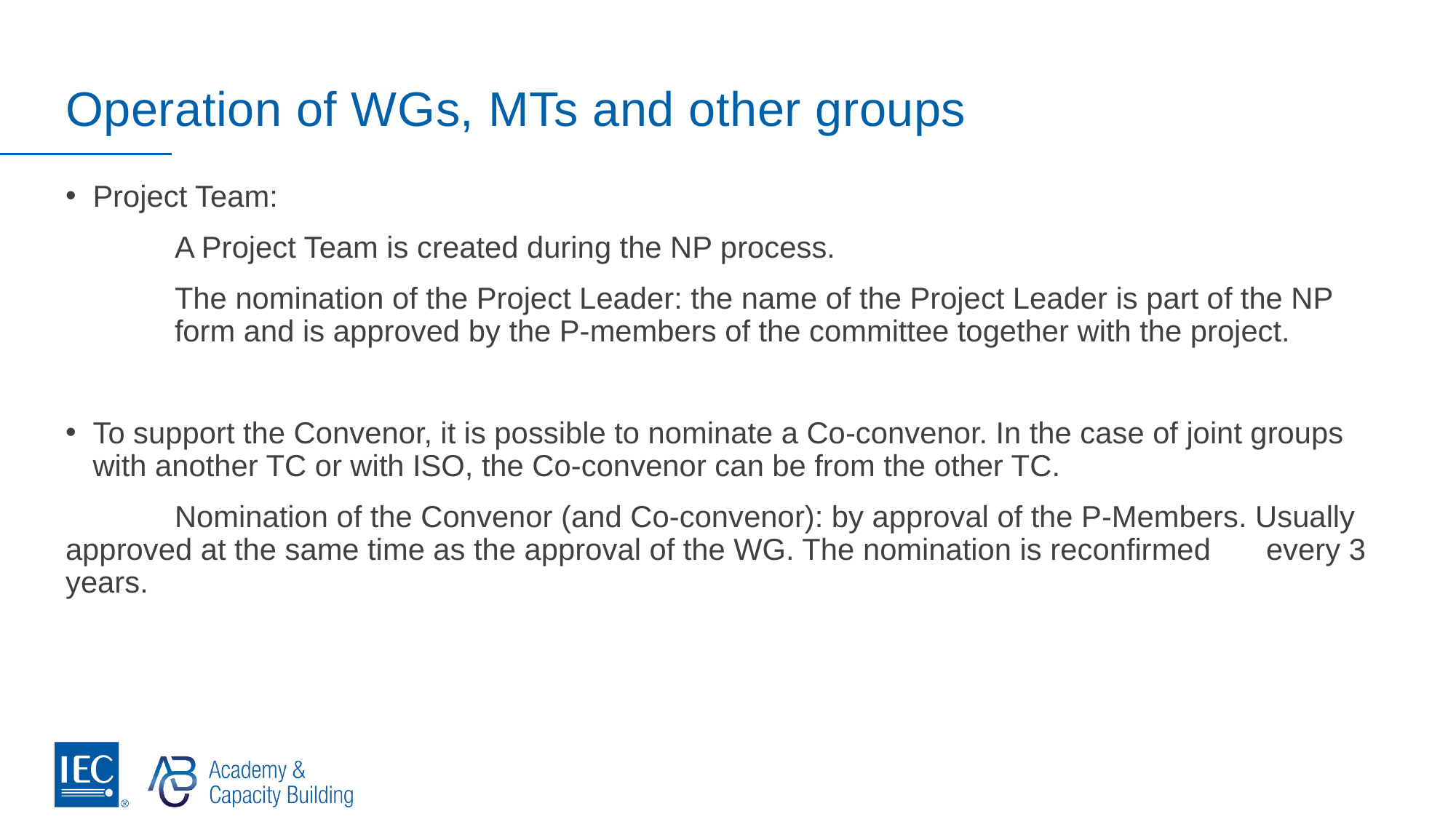

# Operation of WGs, MTs and other groups
Project Team:
	A Project Team is created during the NP process.
The nomination of the Project Leader: the name of the Project Leader is part of the NP form and is approved by the P-members of the committee together with the project.

To support the Convenor, it is possible to nominate a Co-convenor. In the case of joint groups with another TC or with ISO, the Co-convenor can be from the other TC.
	Nomination of the Convenor (and Co-convenor): by approval of the P-Members. Usually 	approved at the same time as the approval of the WG. The nomination is reconfirmed 	every 3 years.